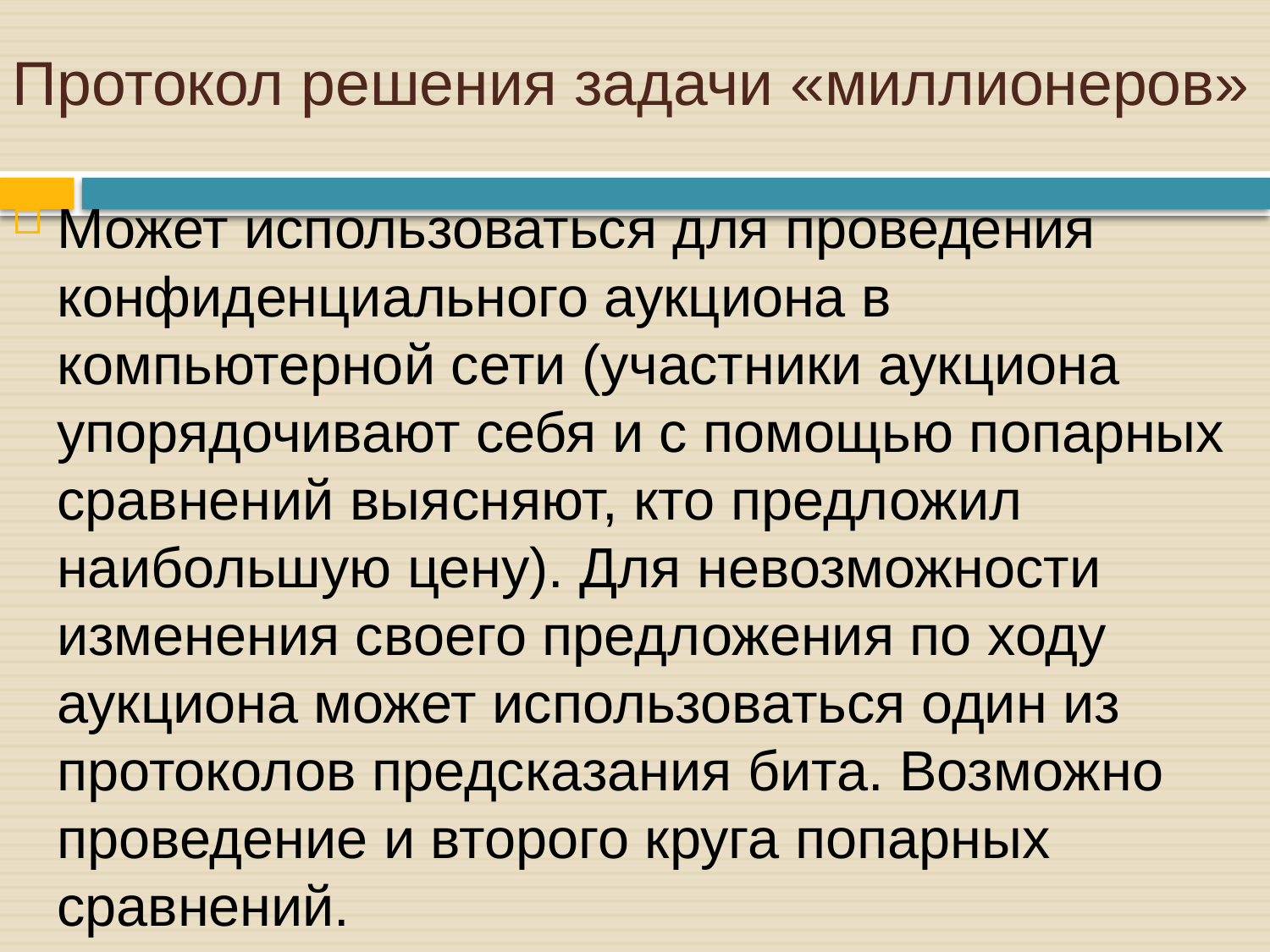

# Протокол решения задачи «миллионеров»
Может использоваться для проведения конфиденциального аукциона в компьютерной сети (участники аукциона упорядочивают себя и с помощью попарных сравнений выясняют, кто предложил наибольшую цену). Для невозможности изменения своего предложения по ходу аукциона может использоваться один из протоколов предсказания бита. Возможно проведение и второго круга попарных сравнений.